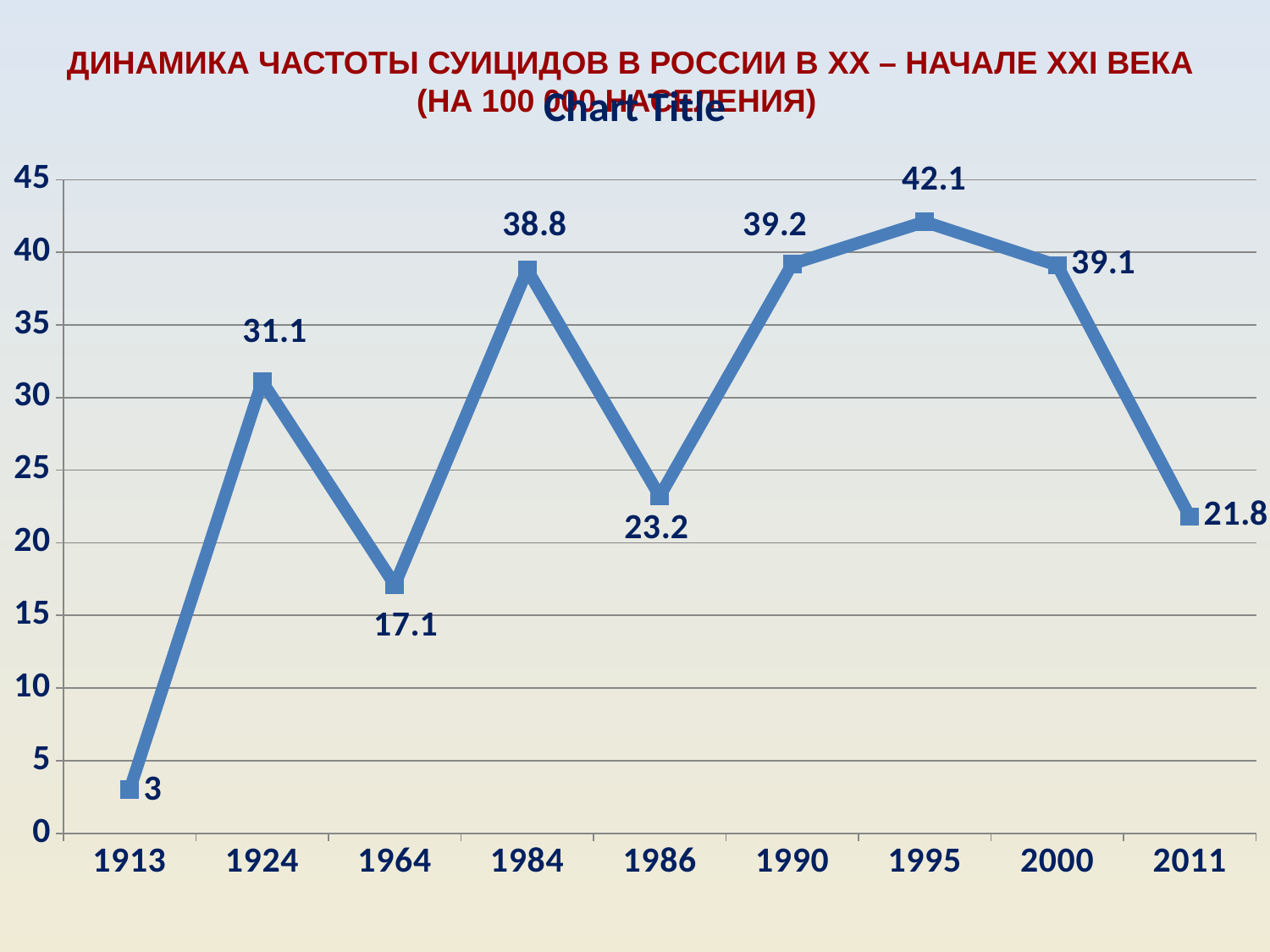

ДИНАМИКА ЧАСТОТЫ СУИЦИДОВ В РОССИИ В XX – НАЧАЛЕ XXI ВЕКА
(НА 100 000 НАСЕЛЕНИЯ)

### Chart:

| Category |  |
|---|---|
| 1913 | 3.0 |
| 1924 | 31.1 |
| 1964 | 17.1 |
| 1984 | 38.800000000000004 |
| 1986 | 23.2 |
| 1990 | 39.2 |
| 1995 | 42.1 |
| 2000 | 39.1 |
| 2011 | 21.8 |